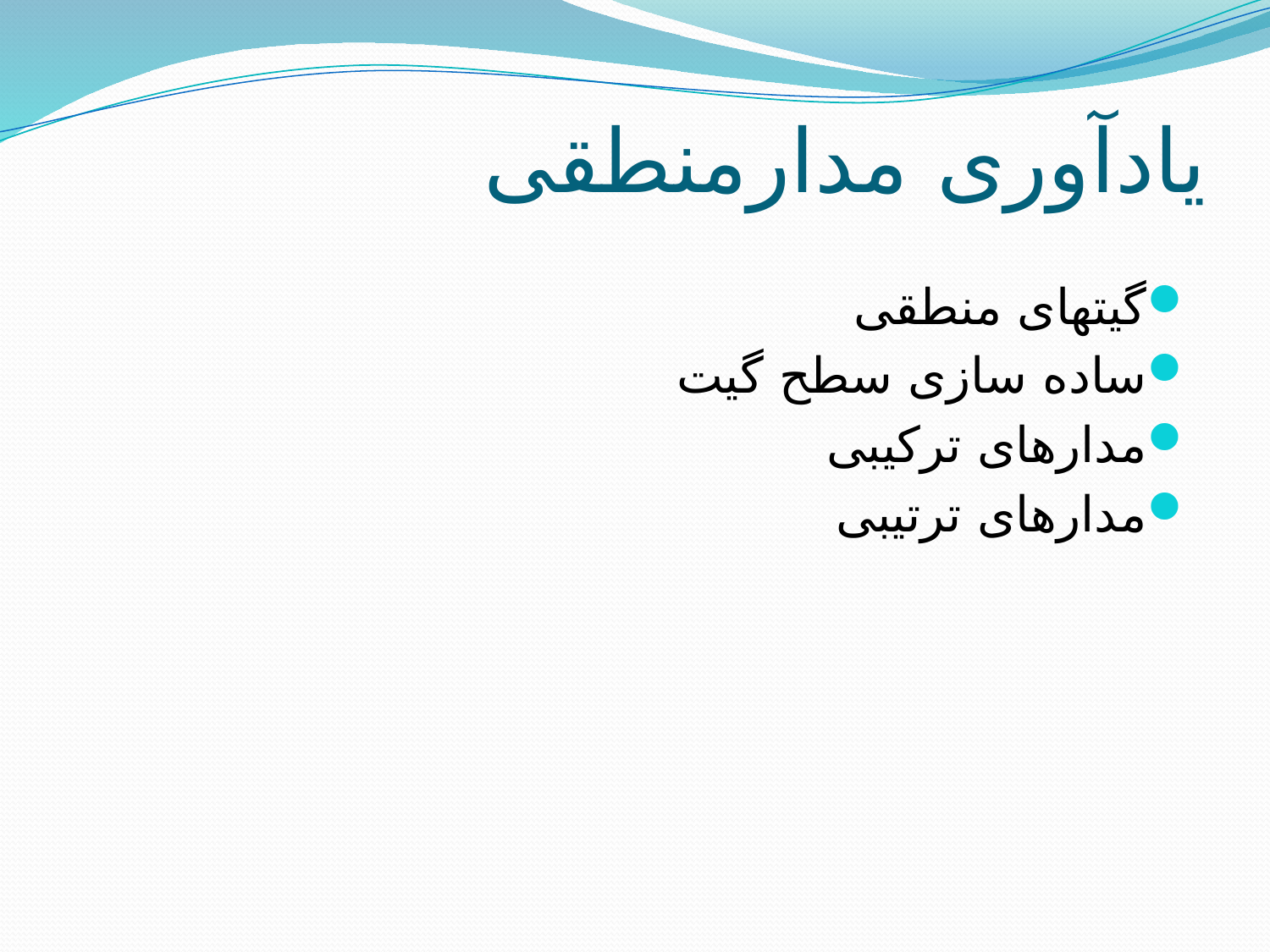

# یادآوری مدارمنطقی
گیتهای منطقی
ساده سازی سطح گیت
مدارهای ترکیبی
مدارهای ترتیبی